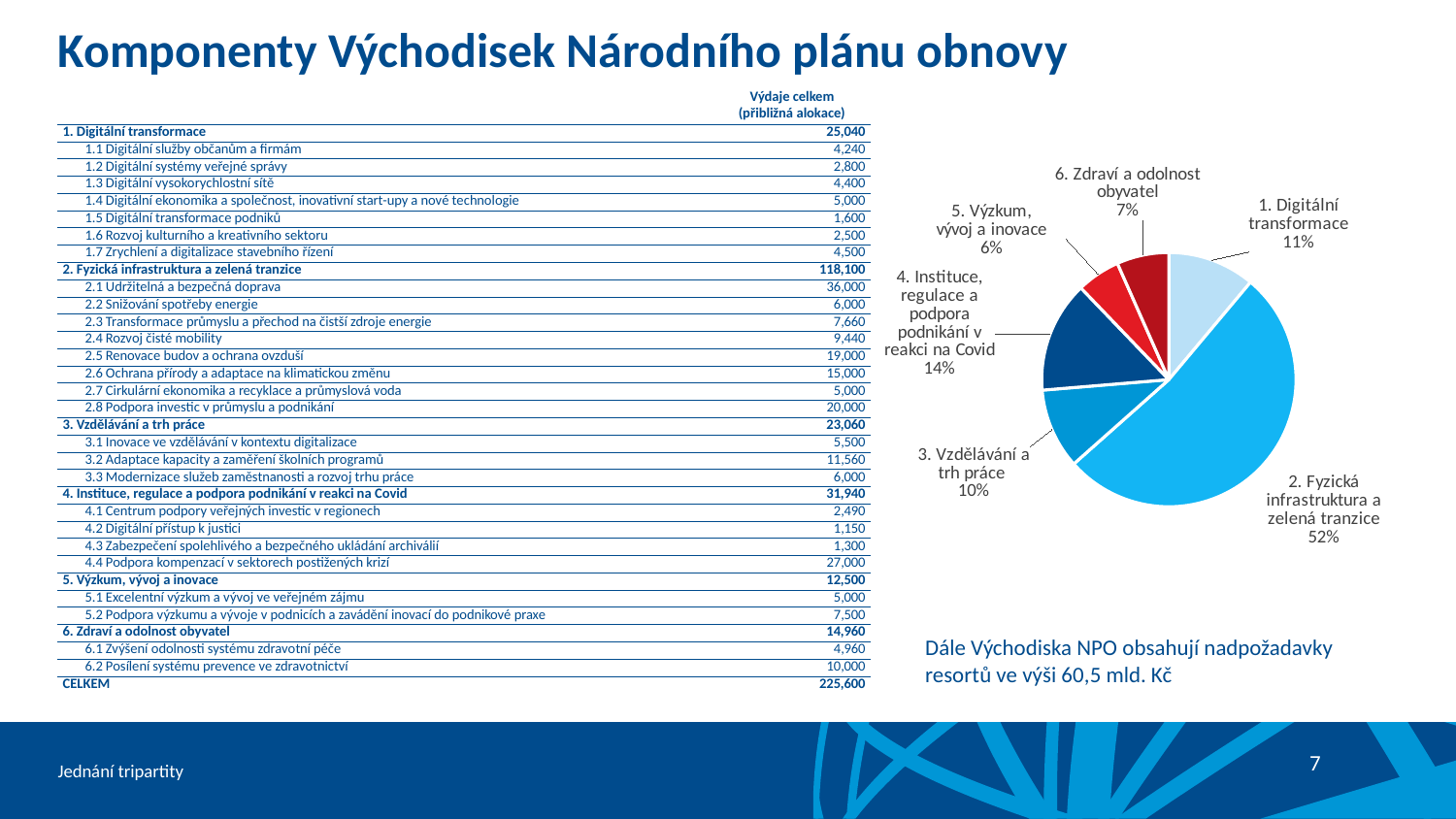

# Komponenty Východisek Národního plánu obnovy

### Chart

| Category |  |
|---|---|
| 1. Digitální transformace | 25.04 |
| 2. Fyzická infrastruktura a zelená tranzice  | 118.1 |
| 3. Vzdělávání a trh práce  | 23.06 |
| 4. Instituce, regulace a podpora podnikání v reakci na Covid | 31.94 |
| 5. Výzkum, vývoj a inovace | 12.5 |
| 6. Zdraví a odolnost obyvatel | 14.96 |
|  | Výdaje celkem (přibližná alokace) |
| --- | --- |
| 1. Digitální transformace | 25,040 |
| 1.1 Digitální služby občanům a firmám | 4,240 |
| 1.2 Digitální systémy veřejné správy | 2,800 |
| 1.3 Digitální vysokorychlostní sítě | 4,400 |
| 1.4 Digitální ekonomika a společnost, inovativní start-upy a nové technologie | 5,000 |
| 1.5 Digitální transformace podniků | 1,600 |
| 1.6 Rozvoj kulturního a kreativního sektoru | 2,500 |
| 1.7 Zrychlení a digitalizace stavebního řízení | 4,500 |
| 2. Fyzická infrastruktura a zelená tranzice | 118,100 |
| 2.1 Udržitelná a bezpečná doprava | 36,000 |
| 2.2 Snižování spotřeby energie | 6,000 |
| 2.3 Transformace průmyslu a přechod na čistší zdroje energie | 7,660 |
| 2.4 Rozvoj čisté mobility | 9,440 |
| 2.5 Renovace budov a ochrana ovzduší | 19,000 |
| 2.6 Ochrana přírody a adaptace na klimatickou změnu | 15,000 |
| 2.7 Cirkulární ekonomika a recyklace a průmyslová voda | 5,000 |
| 2.8 Podpora investic v průmyslu a podnikání | 20,000 |
| 3. Vzdělávání a trh práce | 23,060 |
| 3.1 Inovace ve vzdělávání v kontextu digitalizace | 5,500 |
| 3.2 Adaptace kapacity a zaměření školních programů | 11,560 |
| 3.3 Modernizace služeb zaměstnanosti a rozvoj trhu práce | 6,000 |
| 4. Instituce, regulace a podpora podnikání v reakci na Covid | 31,940 |
| 4.1 Centrum podpory veřejných investic v regionech | 2,490 |
| 4.2 Digitální přístup k justici | 1,150 |
| 4.3 Zabezpečení spolehlivého a bezpečného ukládání archiválií | 1,300 |
| 4.4 Podpora kompenzací v sektorech postižených krizí | 27,000 |
| 5. Výzkum, vývoj a inovace | 12,500 |
| 5.1 Excelentní výzkum a vývoj ve veřejném zájmu | 5,000 |
| 5.2 Podpora výzkumu a vývoje v podnicích a zavádění inovací do podnikové praxe | 7,500 |
| 6. Zdraví a odolnost obyvatel | 14,960 |
| 6.1 Zvýšení odolnosti systému zdravotní péče | 4,960 |
| 6.2 Posílení systému prevence ve zdravotnictví | 10,000 |
| CELKEM | 225,600 |
Dále Východiska NPO obsahují nadpožadavky resortů ve výši 60,5 mld. Kč